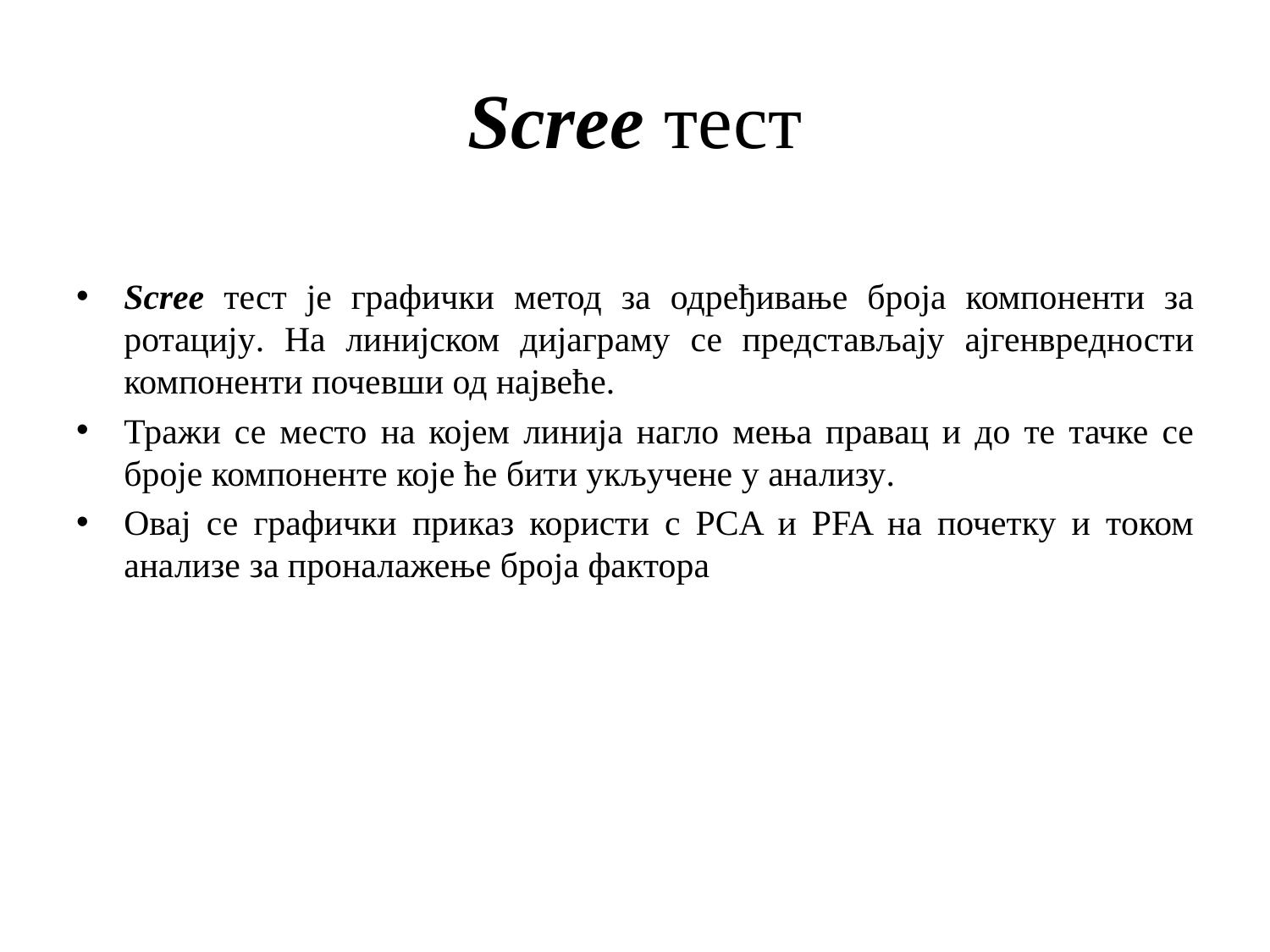

# Scree тест
Scree тест је графички метод за одређивање броја компоненти за ротацију. На линијском дијаграму се представљају ајгенвредности компоненти почевши од највеће.
Тражи се место на којем линија нагло мења правац и до те тачке се броје компоненте које ће бити укључене у анализу.
Овај се графички приказ користи с PCA и PFA на почетку и тoком анализе за проналажење броја фактора